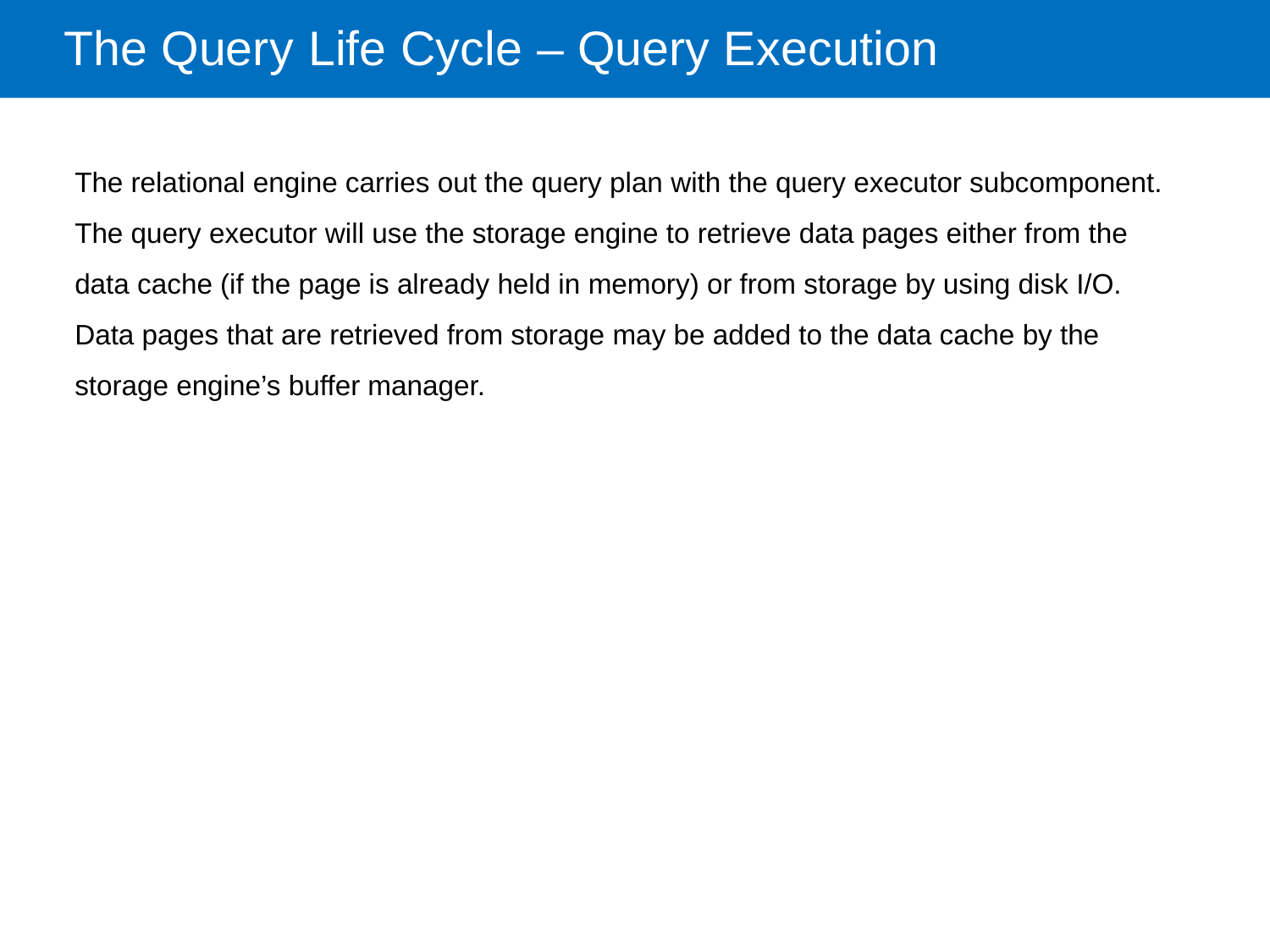

# The Query Life Cycle – Query Execution
The relational engine carries out the query plan with the query executor subcomponent. The query executor will use the storage engine to retrieve data pages either from the data cache (if the page is already held in memory) or from storage by using disk I/O. Data pages that are retrieved from storage may be added to the data cache by the storage engine’s buffer manager.